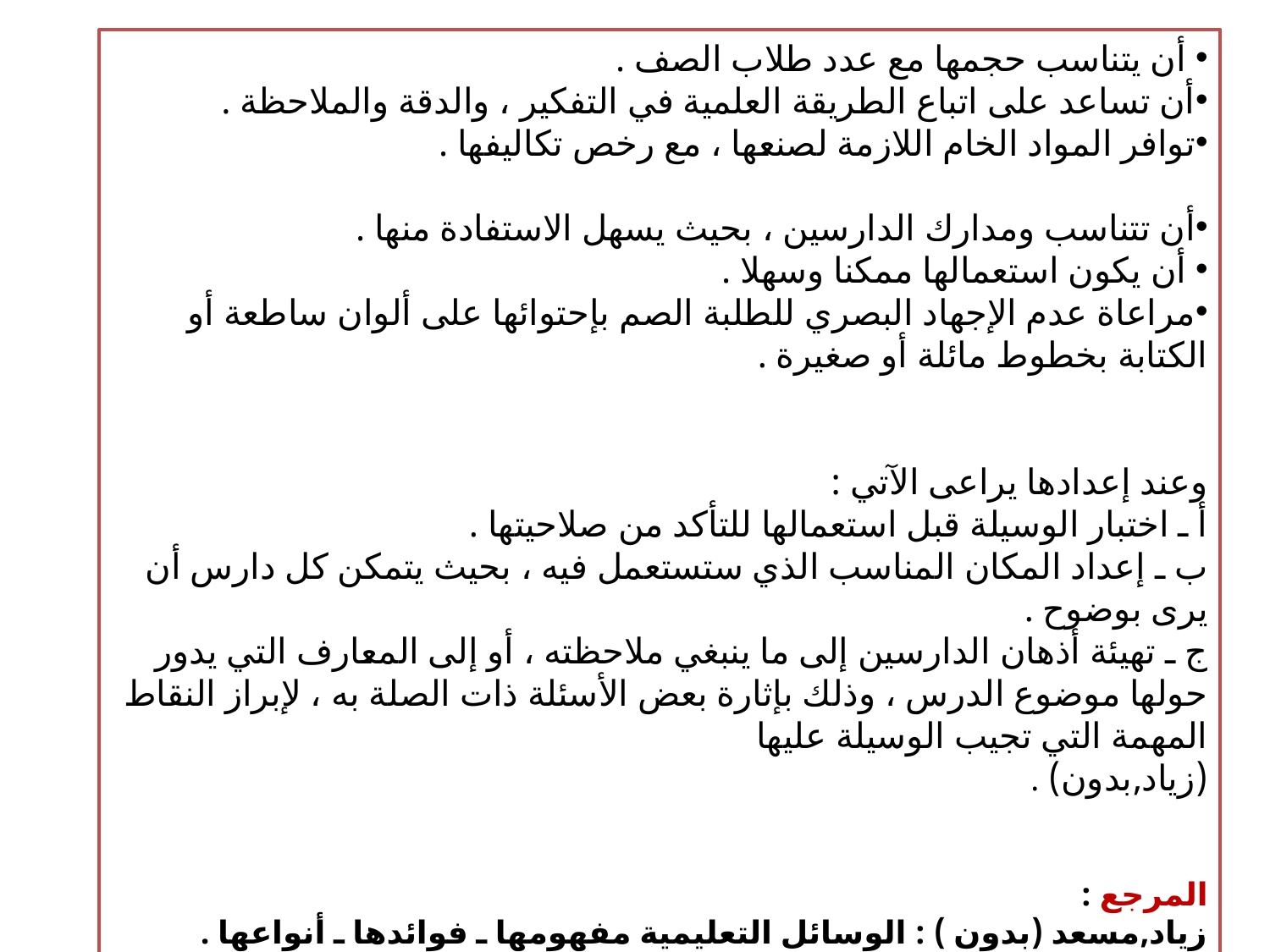

أن يتناسب حجمها مع عدد طلاب الصف .
أن تساعد على اتباع الطريقة العلمية في التفكير ، والدقة والملاحظة .
توافر المواد الخام اللازمة لصنعها ، مع رخص تكاليفها .

أن تتناسب ومدارك الدارسين ، بحيث يسهل الاستفادة منها .
 أن يكون استعمالها ممكنا وسهلا .
مراعاة عدم الإجهاد البصري للطلبة الصم بإحتوائها على ألوان ساطعة أو الكتابة بخطوط مائلة أو صغيرة .

وعند إعدادها يراعى الآتي :
أ ـ اختبار الوسيلة قبل استعمالها للتأكد من صلاحيتها .
ب ـ إعداد المكان المناسب الذي ستستعمل فيه ، بحيث يتمكن كل دارس أن يرى بوضوح .
ج ـ تهيئة أذهان الدارسين إلى ما ينبغي ملاحظته ، أو إلى المعارف التي يدور حولها موضوع الدرس ، وذلك بإثارة بعض الأسئلة ذات الصلة به ، لإبراز النقاط المهمة التي تجيب الوسيلة عليها
(زياد,بدون) .

المرجع :
زياد,مسعد (بدون ) : الوسائل التعليمية مفهومها ـ فوائدها ـ أنواعها . http://www.drmosad.com/index99.htm